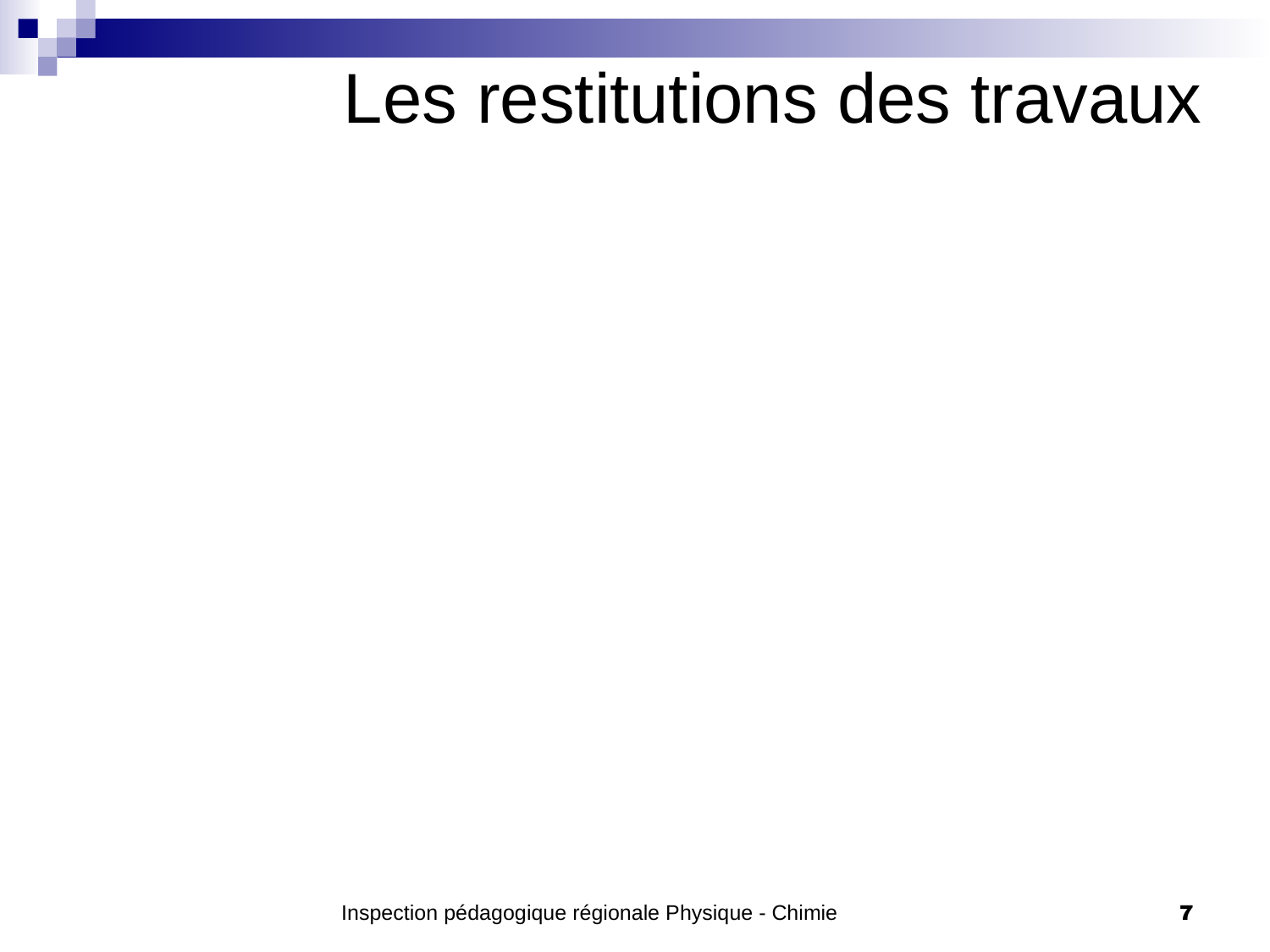

Les restitutions des travaux
7
Inspection pédagogique régionale Physique - Chimie